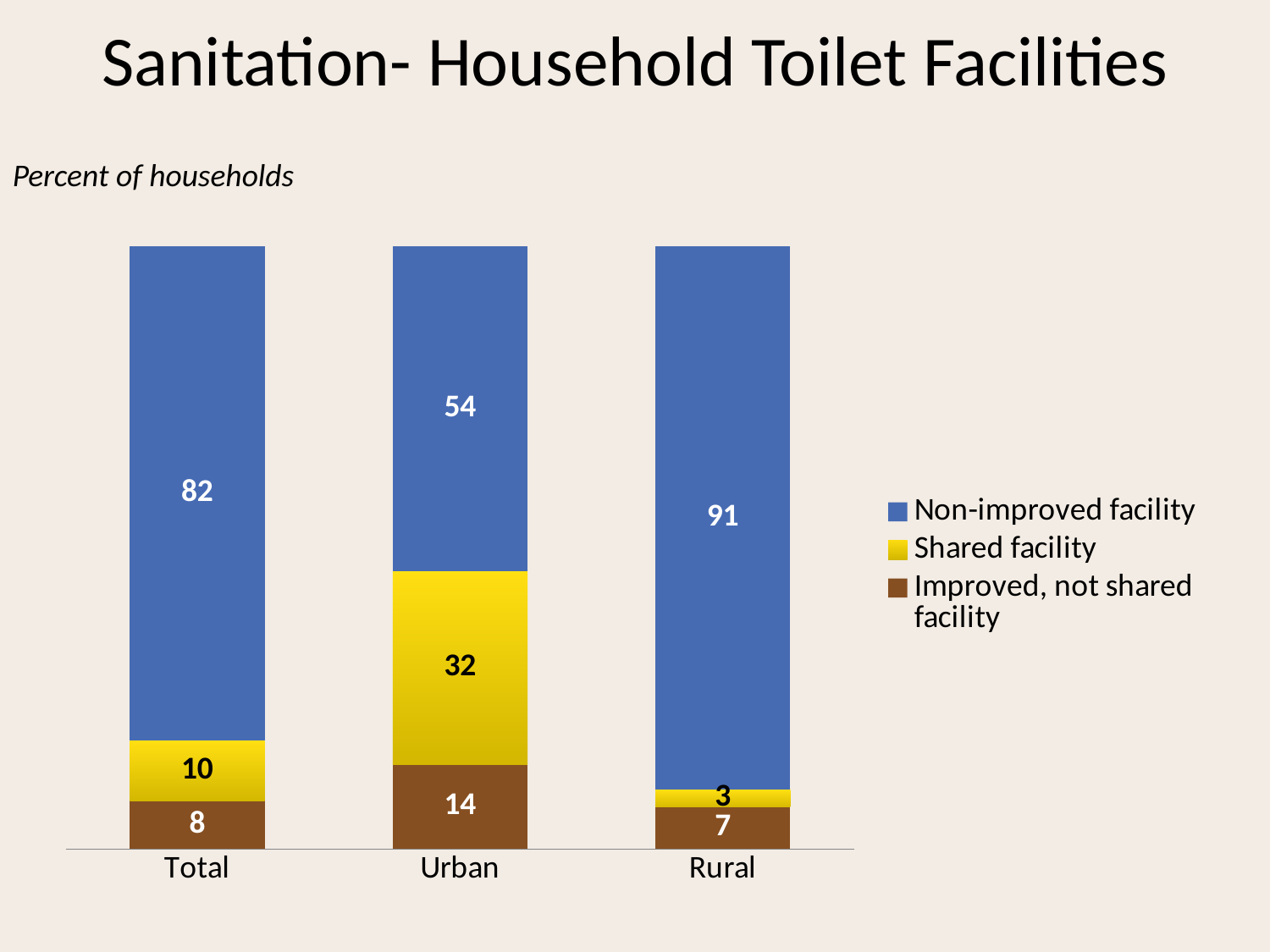

# Sanitation- Household Toilet Facilities
Percent of households

### Chart

| Category | Improved, not shared facility | Shared facility | Non-improved facility |
|---|---|---|---|
| Total | 8.0 | 10.0 | 82.0 |
| Urban | 14.0 | 32.0 | 54.0 |
| Rural | 7.0 | 3.0 | 91.0 |